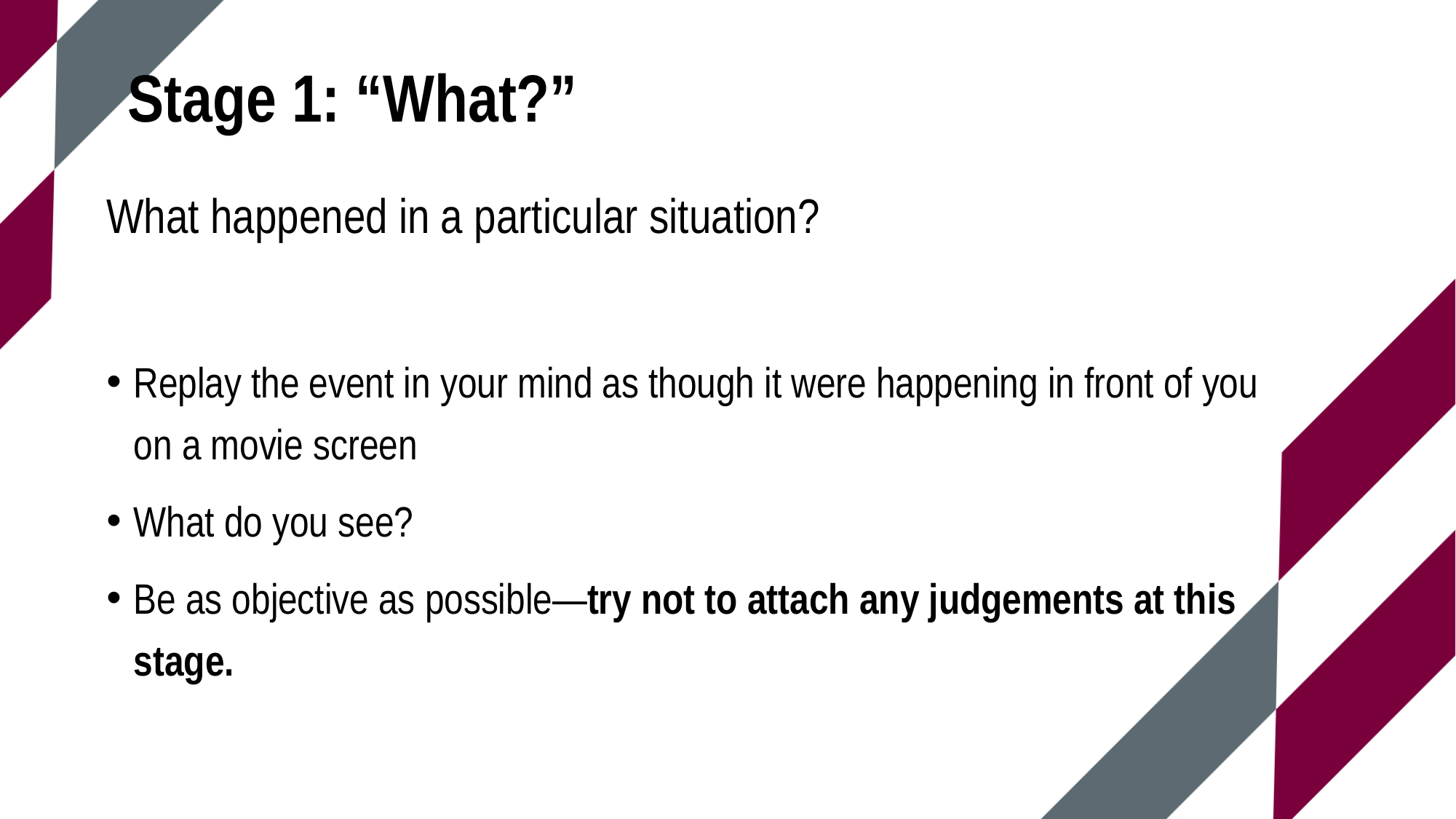

# Stage 1: “What?”
What happened in a particular situation?

Replay the event in your mind as though it were happening in front of you on a movie screen
What do you see?
Be as objective as possible—try not to attach any judgements at this stage.